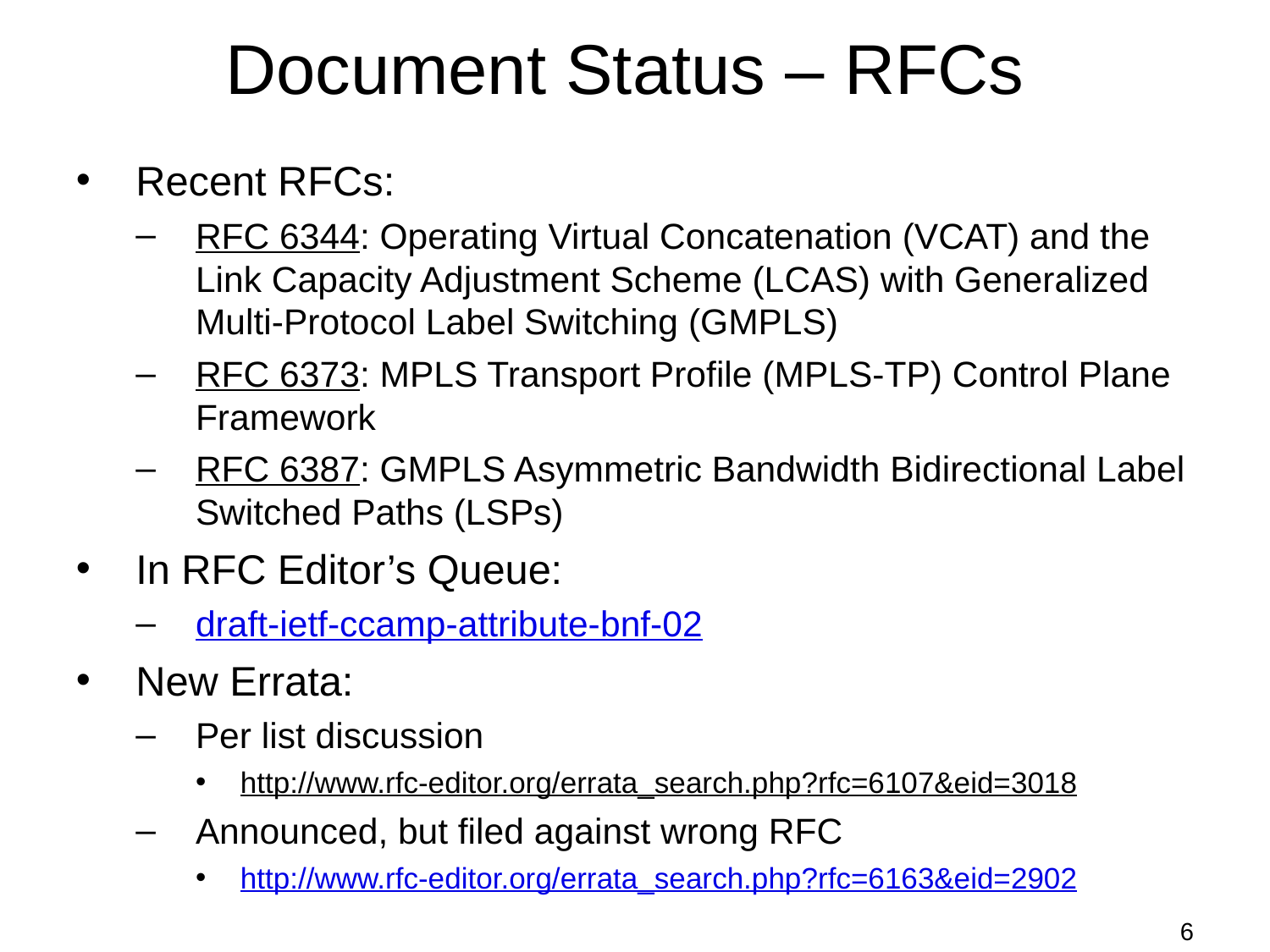

# Document Status – RFCs
Recent RFCs:
RFC 6344: Operating Virtual Concatenation (VCAT) and the Link Capacity Adjustment Scheme (LCAS) with Generalized Multi-Protocol Label Switching (GMPLS)
RFC 6373: MPLS Transport Profile (MPLS-TP) Control Plane Framework
RFC 6387: GMPLS Asymmetric Bandwidth Bidirectional Label Switched Paths (LSPs)
In RFC Editor’s Queue:
draft-ietf-ccamp-attribute-bnf-02
New Errata:
Per list discussion
http://www.rfc-editor.org/errata_search.php?rfc=6107&eid=3018
Announced, but filed against wrong RFC
http://www.rfc-editor.org/errata_search.php?rfc=6163&eid=2902

82nd IETF CCAMP Working Group
6